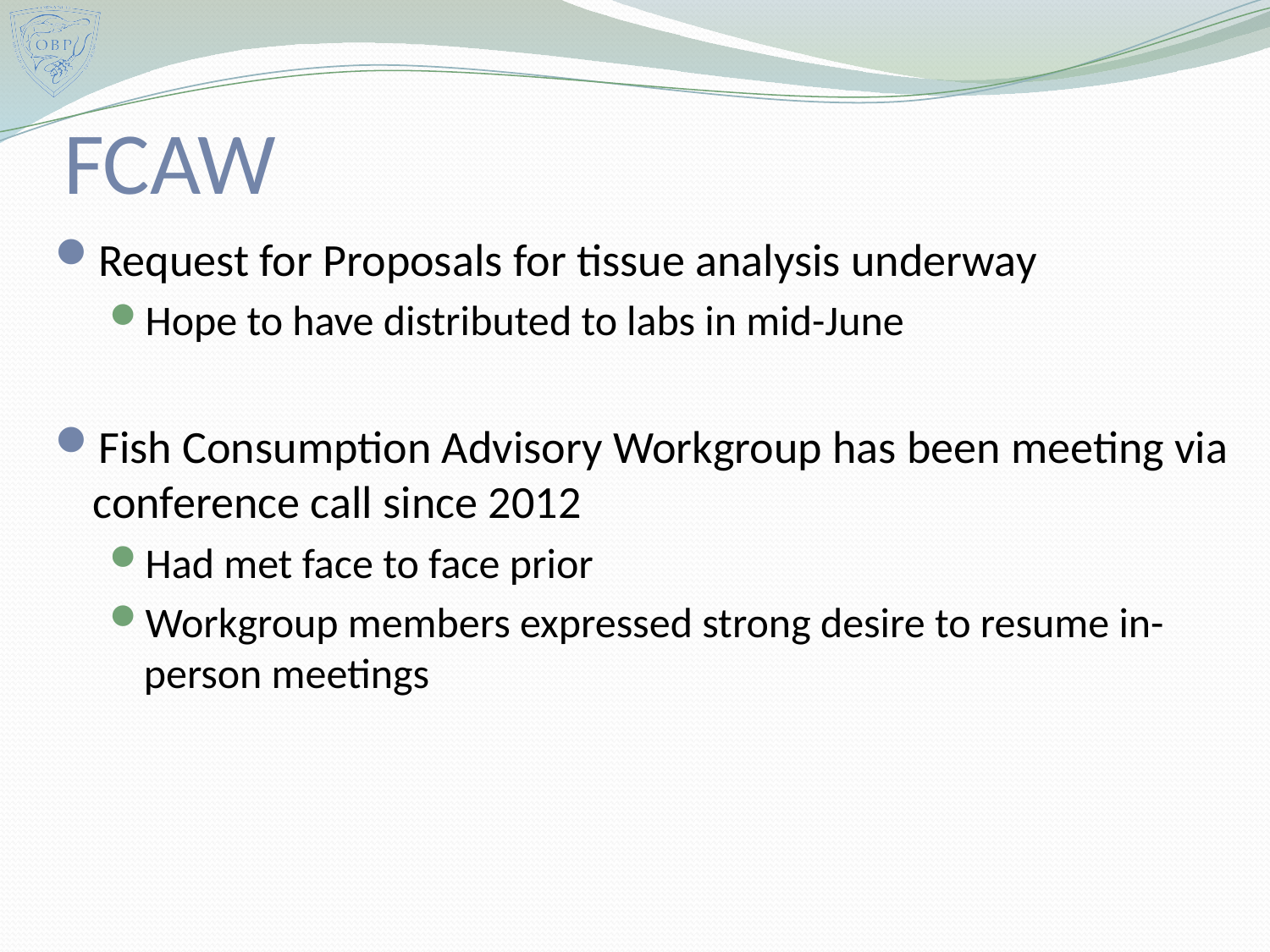

# FCAW
Request for Proposals for tissue analysis underway
Hope to have distributed to labs in mid-June

Fish Consumption Advisory Workgroup has been meeting via conference call since 2012
Had met face to face prior
Workgroup members expressed strong desire to resume in-person meetings